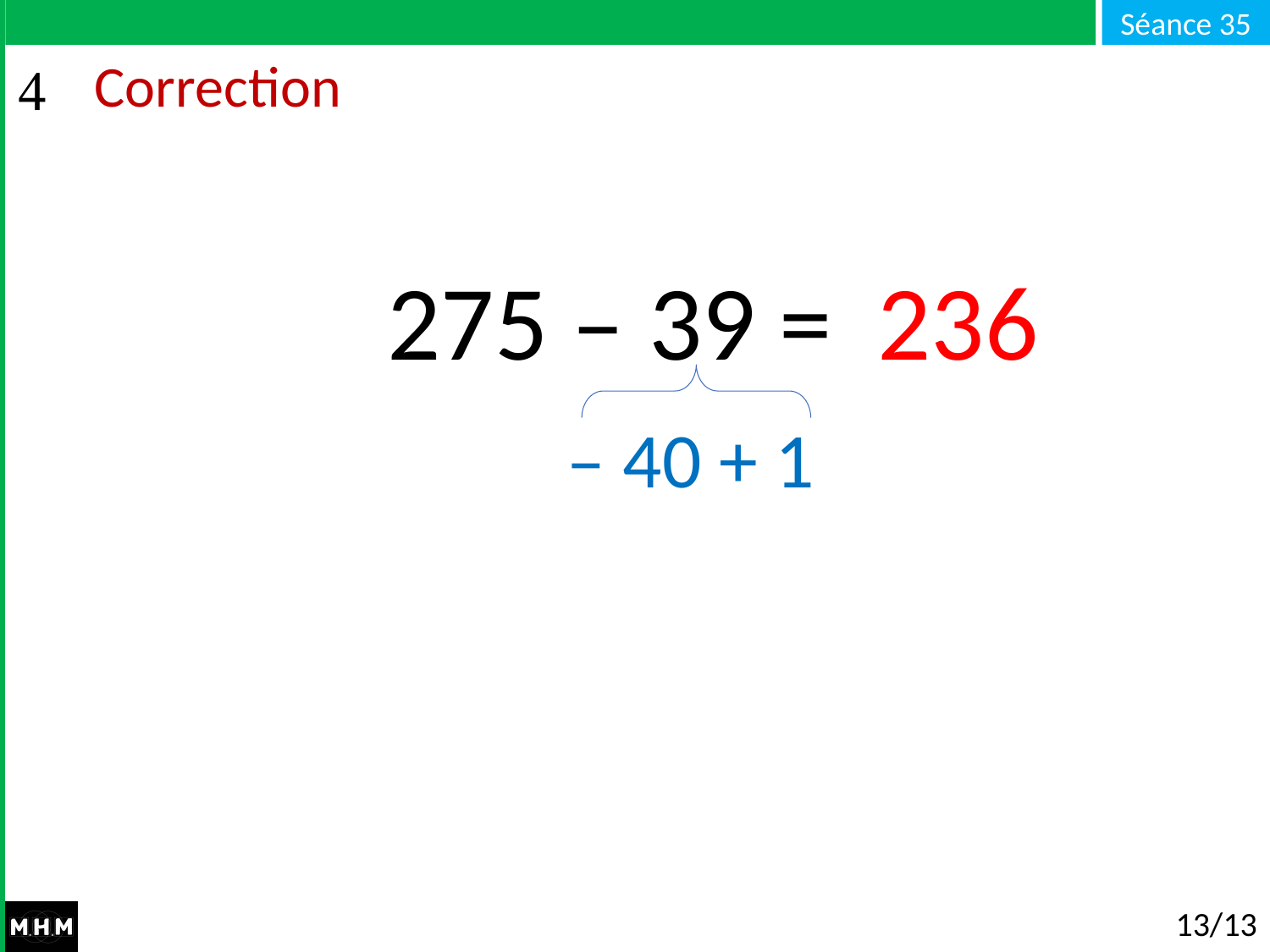

# Correction
236
275 – 39 =

– 40 + 1
13/13